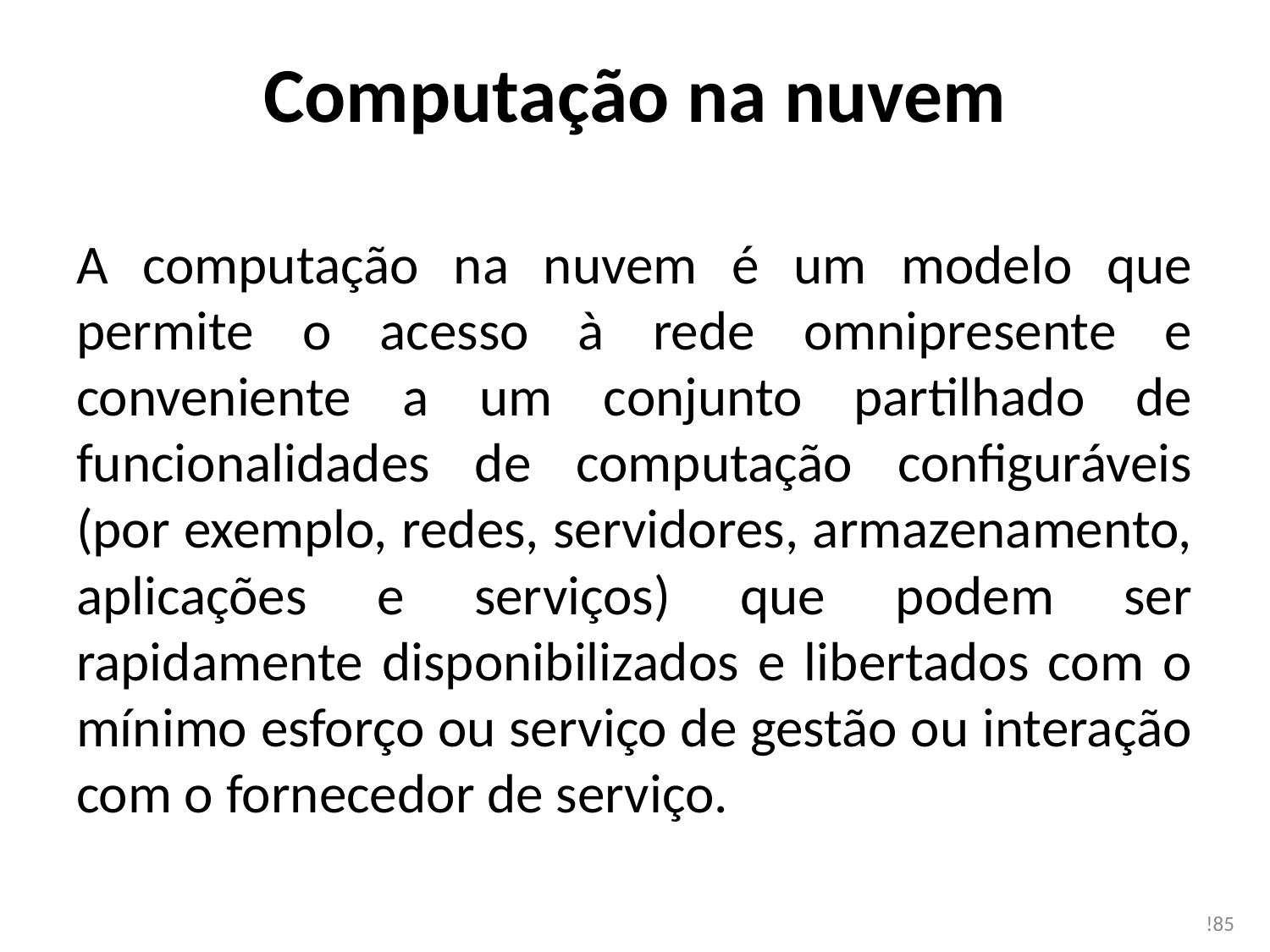

# Computação na nuvem
A computação na nuvem é um modelo que permite o acesso à rede omnipresente e conveniente a um conjunto partilhado de funcionalidades de computação configuráveis (por exemplo, redes, servidores, armazenamento, aplicações e serviços) que podem ser rapidamente disponibilizados e libertados com o mínimo esforço ou serviço de gestão ou interação com o fornecedor de serviço.
!85